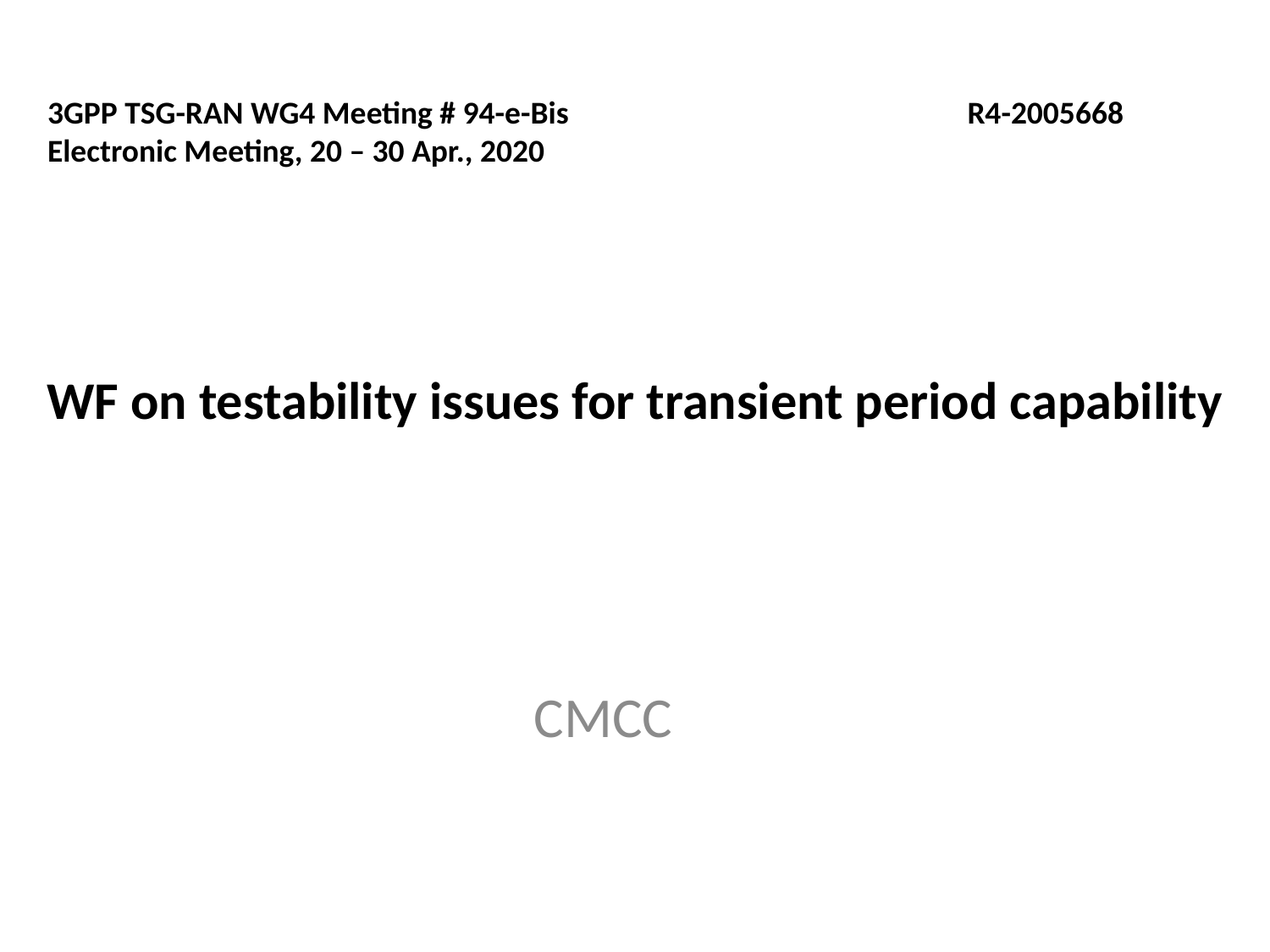

3GPP TSG-RAN WG4 Meeting # 94-e-Bis 		                      R4-2005668
Electronic Meeting, 20 – 30 Apr., 2020

# WF on testability issues for transient period capability
CMCC